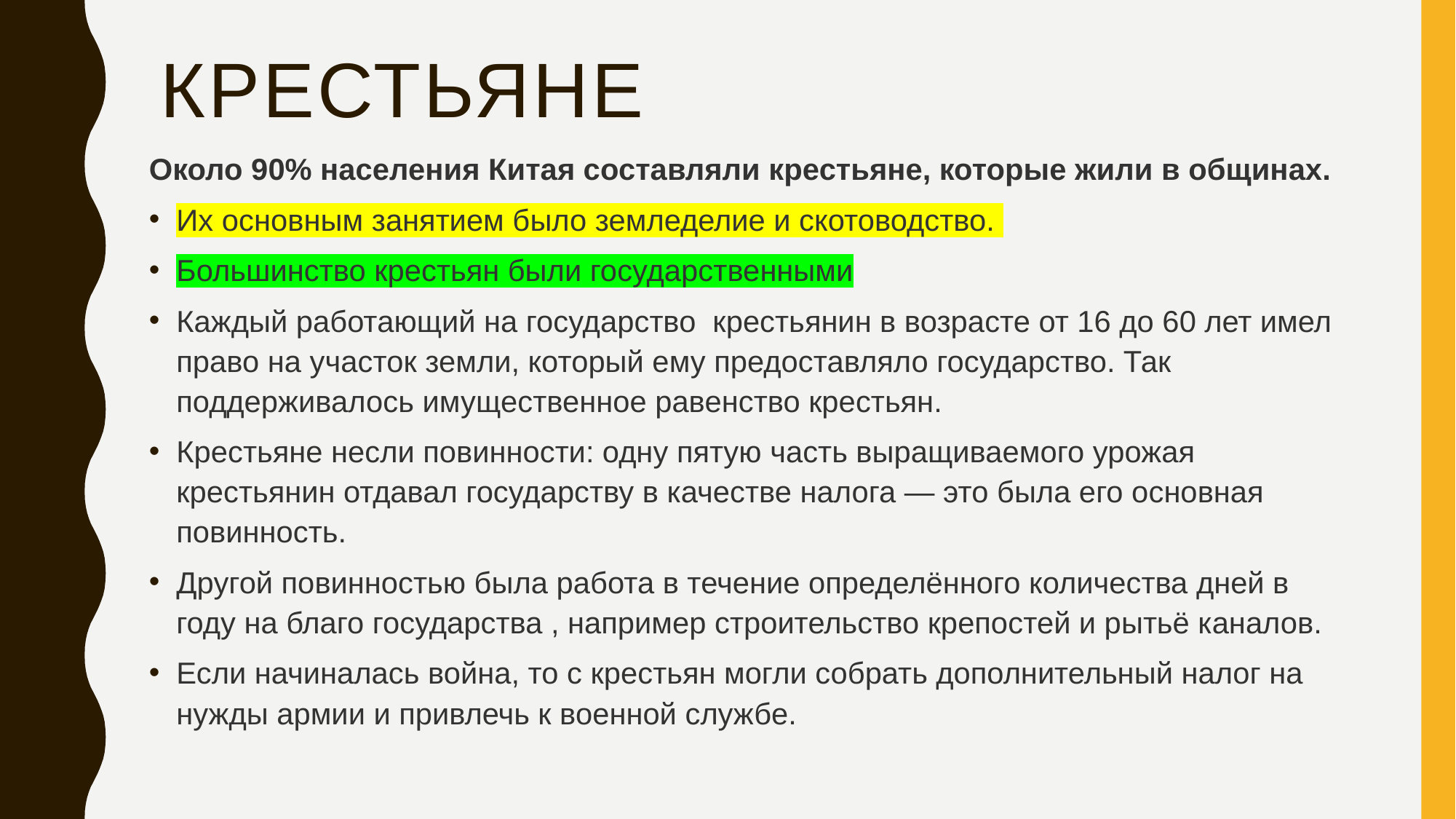

# Крестьяне
Около 90% населения Китая составляли крестьяне, которые жили в общинах.
Их основным занятием было земледелие и скотоводство.
Большинство крестьян были государственными
Каждый работающий на государство  крестьянин в возрасте от 16 до 60 лет имел право на участок земли, который ему предоставляло государство. Так поддерживалось имущественное равенство крестьян.
Крестьяне несли повинности: одну пятую часть выращиваемого урожая крестьянин отдавал государству в качестве налога ― это была его основная повинность.
Другой повинностью была работа в течение определённого количества дней в году на благо государства , например строительство крепостей и рытьё каналов.
Если начиналась война, то с крестьян могли собрать дополнительный налог на нужды армии и привлечь к военной службе.